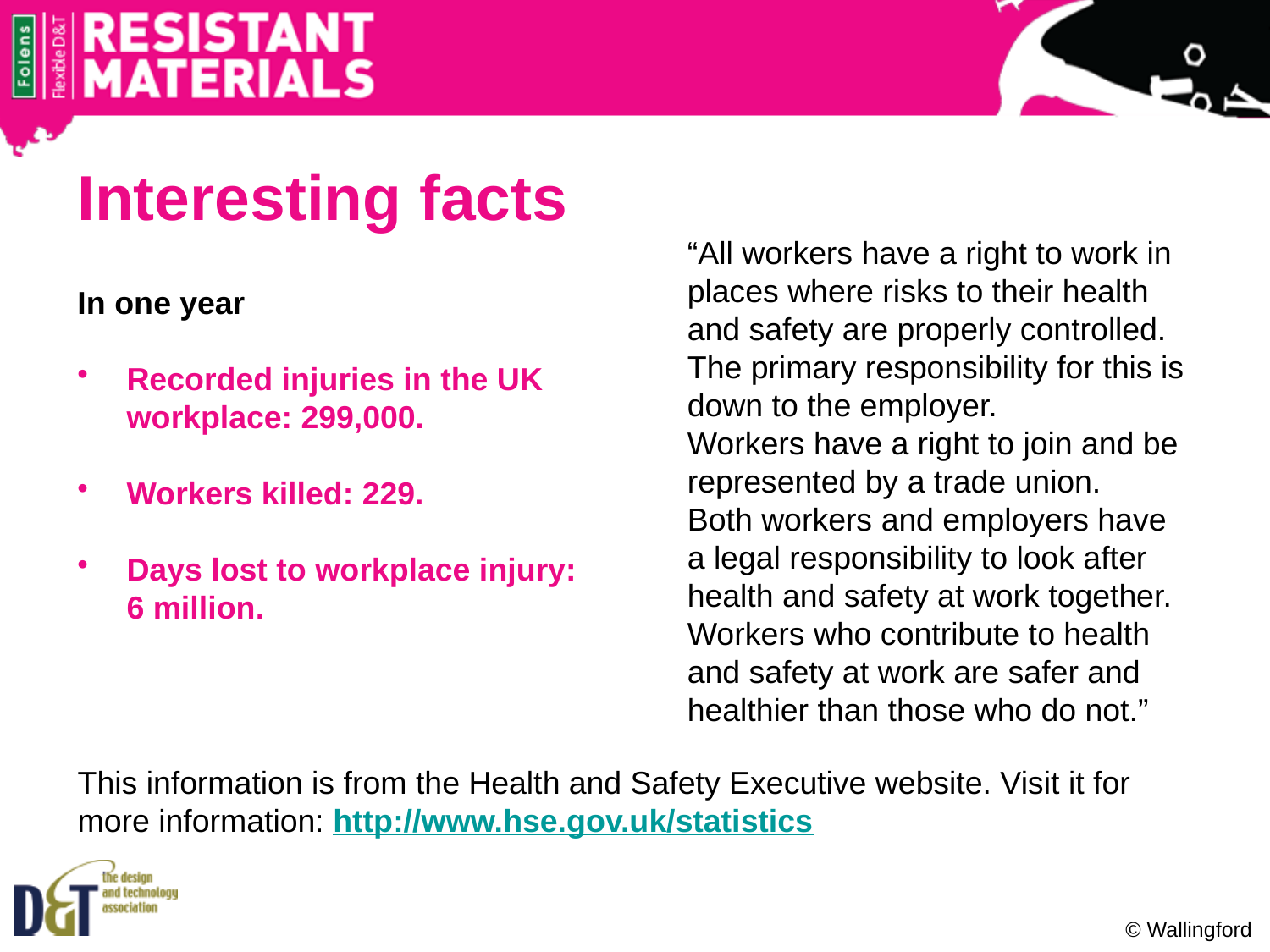

Interesting facts
“All workers have a right to work in places where risks to their health and safety are properly controlled. The primary responsibility for this is down to the employer.
Workers have a right to join and be represented by a trade union.
Both workers and employers have a legal responsibility to look after health and safety at work together.
Workers who contribute to health and safety at work are safer and healthier than those who do not.”
In one year

Recorded injuries in the UK workplace: 299,000.

Workers killed: 229.

Days lost to workplace injury:
6 million.
This information is from the Health and Safety Executive website. Visit it for more information: http://www.hse.gov.uk/statistics
© Wallingford